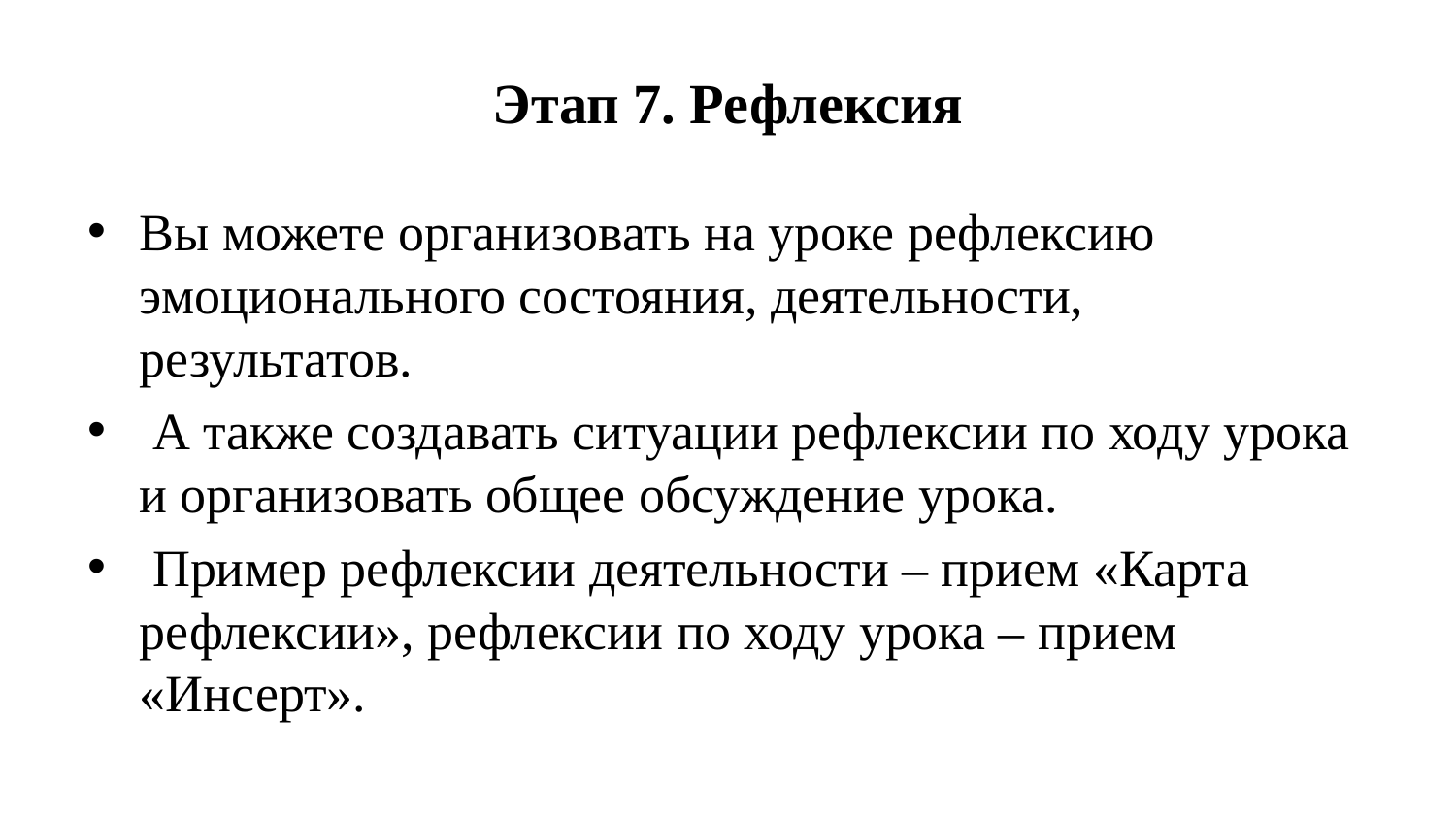

# Этап 7. Рефлексия
Вы можете организовать на уроке рефлексию эмоционального состояния, деятельности, результатов.
 А также создавать ситуации рефлексии по ходу урока и организовать общее обсуждение урока.
 Пример рефлексии деятельности – прием «Карта рефлексии», рефлексии по ходу урока – прием «Инсерт».